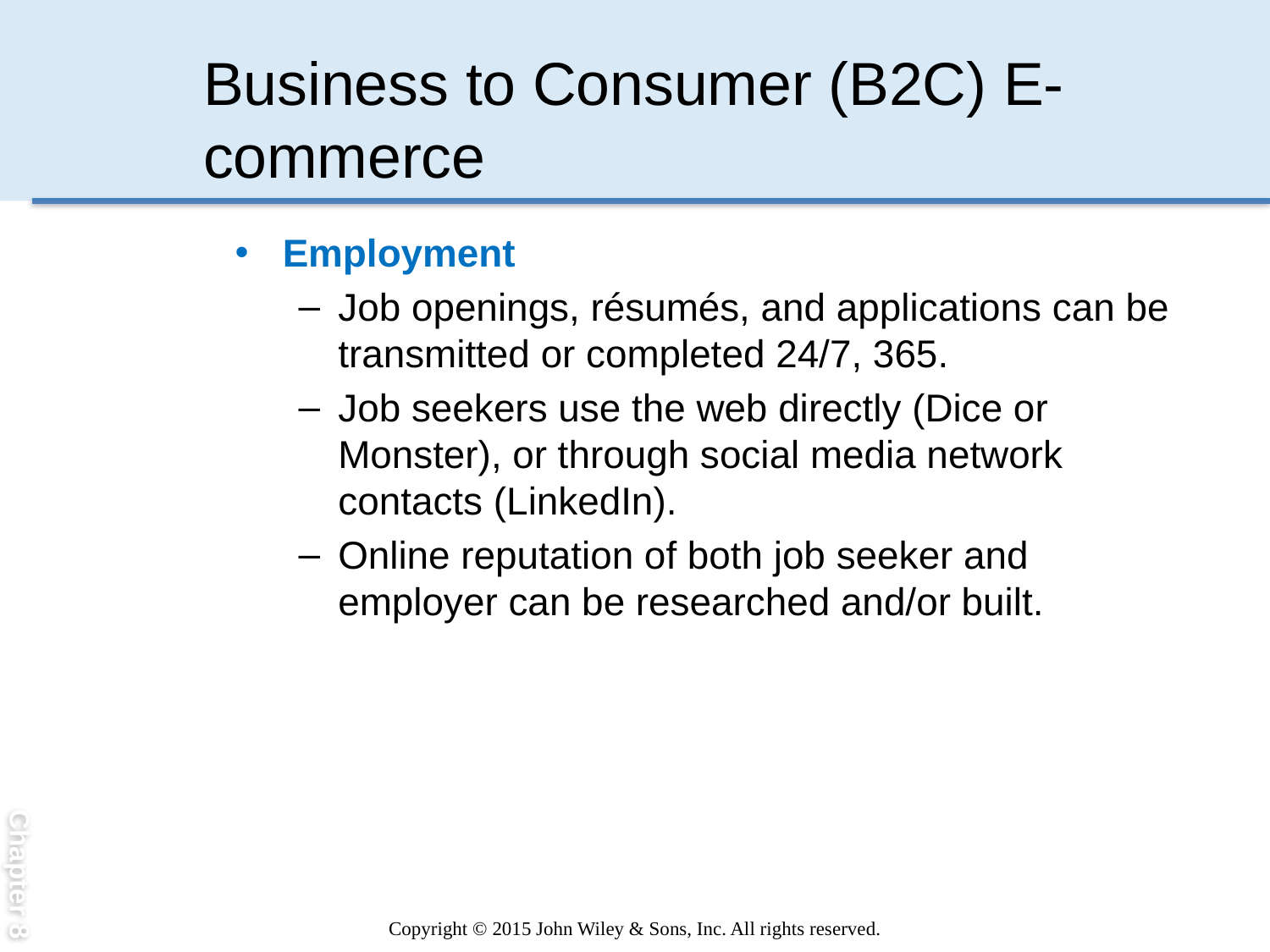

Chapter 8
# Business to Consumer (B2C) E-commerce
Employment
Job openings, résumés, and applications can be transmitted or completed 24/7, 365.
Job seekers use the web directly (Dice or Monster), or through social media network contacts (LinkedIn).
Online reputation of both job seeker and employer can be researched and/or built.